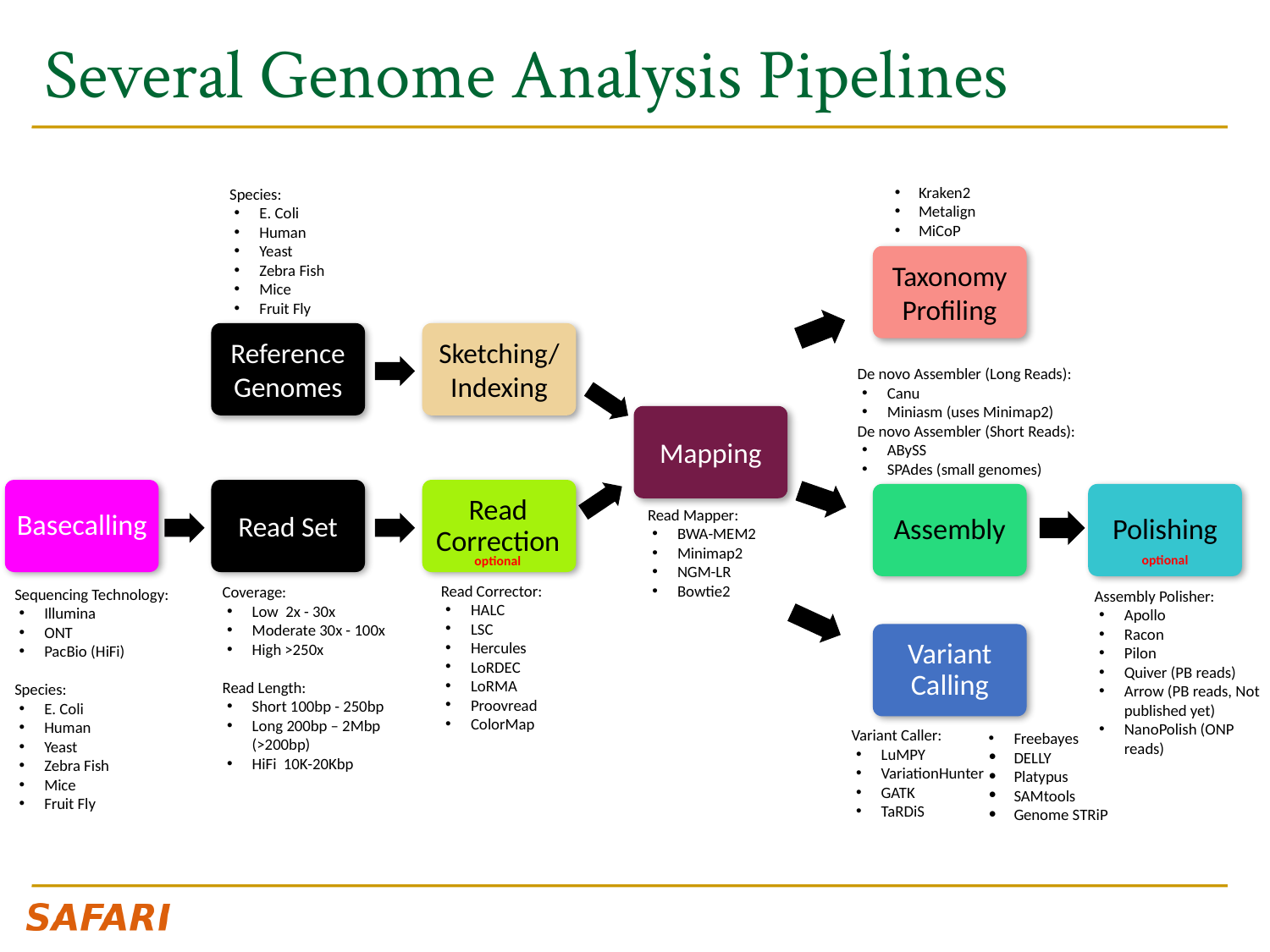

# Several Genome Analysis Pipelines
Kraken2
Metalign
MiCoP
Species:
E. Coli
Human
Yeast
Zebra Fish
Mice
Fruit Fly
Taxonomy Profiling

Reference Genomes
Sketching/
Indexing

De novo Assembler (Long Reads):
Canu
Miniasm (uses Minimap2)
De novo Assembler (Short Reads):
ABySS
SPAdes (small genomes)

Mapping

Read Set

Basecalling
Read Correction

Assembly
Polishing
Read Mapper:
BWA-MEM2
Minimap2
NGM-LR
Bowtie2

optional
optional
Read Corrector:
HALC
LSC
Hercules
LoRDEC
LoRMA
Proovread
ColorMap
Coverage:
Low  2x - 30x
Moderate 30x - 100x
High >250x

Read Length:
Short 100bp - 250bp
Long 200bp – 2Mbp (>200bp)
HiFi  10K-20Kbp
Sequencing Technology:
Illumina
ONT
PacBio (HiFi)

Species:
E. Coli
Human
Yeast
Zebra Fish
Mice
Fruit Fly

Assembly Polisher:
Apollo
Racon
Pilon
Quiver (PB reads)
Arrow (PB reads, Not published yet)
NanoPolish (ONP reads)

Variant Calling
Variant Caller:
LuMPY
VariationHunter
GATK
TaRDiS

Freebayes
DELLY
Platypus
SAMtools
Genome STRiP